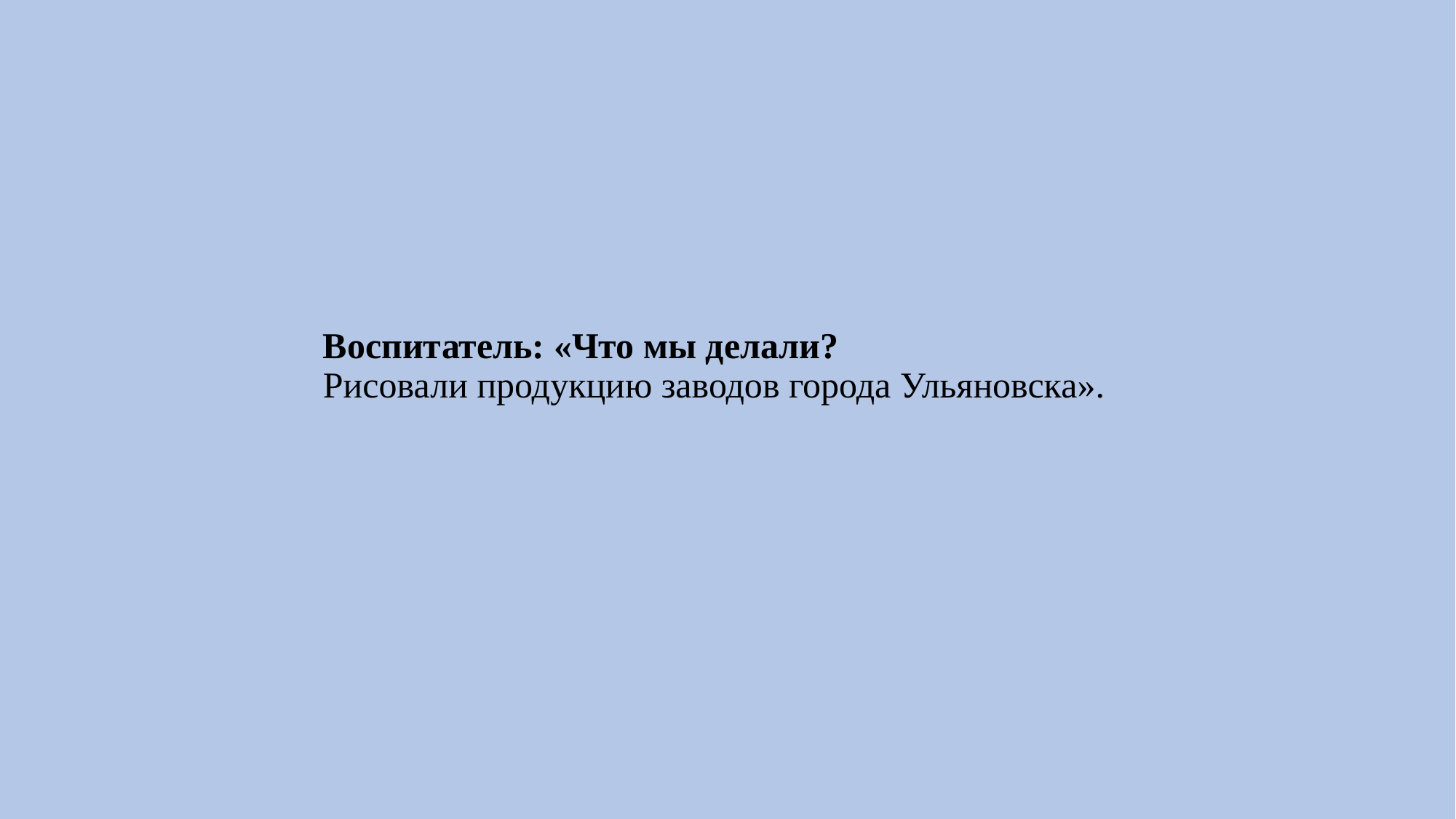

# Воспитатель: «Что мы делали? Рисовали продукцию заводов города Ульяновска».